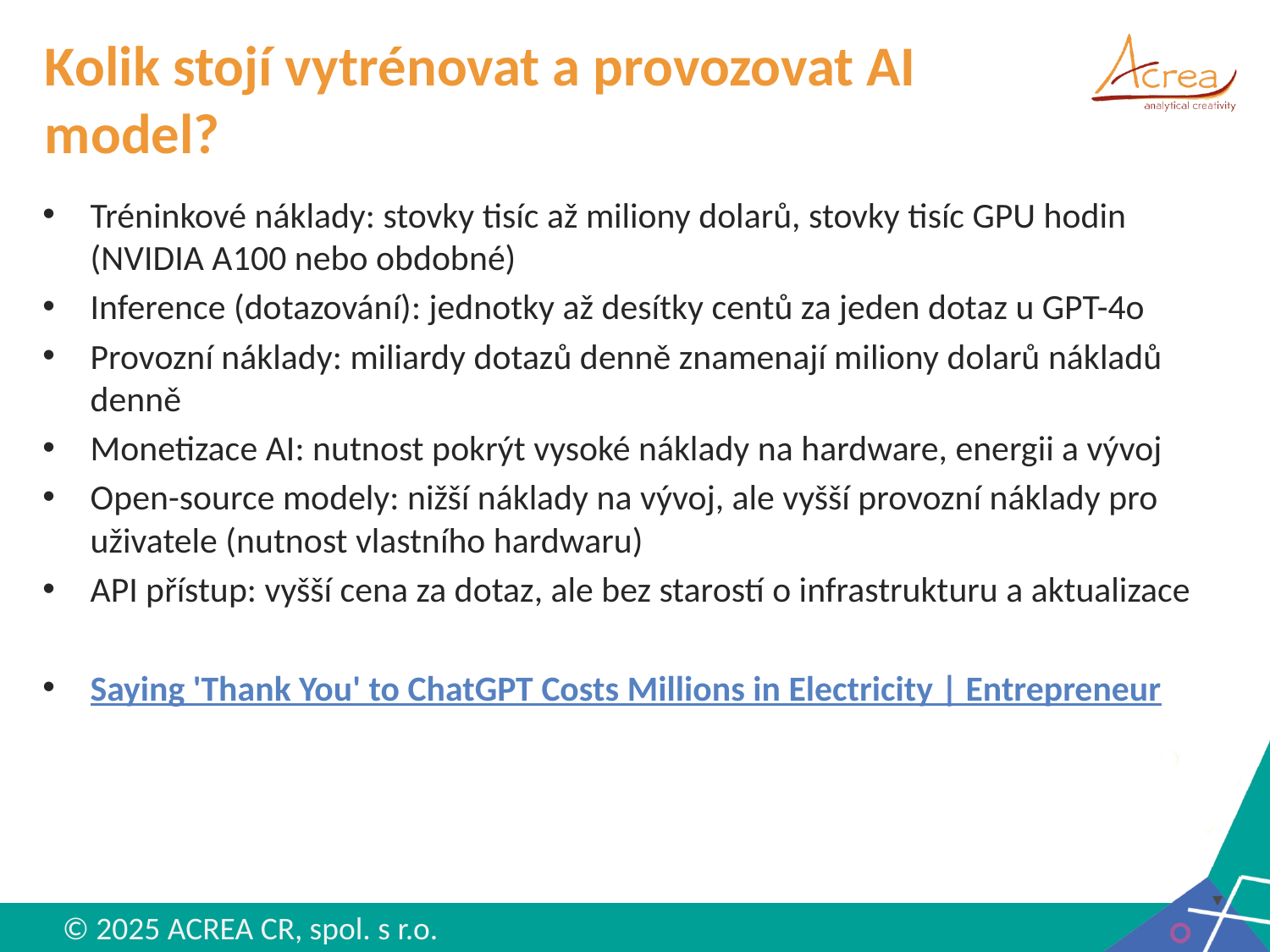

# Kolik stojí vytrénovat a provozovat AI model?
Tréninkové náklady: stovky tisíc až miliony dolarů, stovky tisíc GPU hodin (NVIDIA A100 nebo obdobné)
Inference (dotazování): jednotky až desítky centů za jeden dotaz u GPT-4o
Provozní náklady: miliardy dotazů denně znamenají miliony dolarů nákladů denně
Monetizace AI: nutnost pokrýt vysoké náklady na hardware, energii a vývoj
Open-source modely: nižší náklady na vývoj, ale vyšší provozní náklady pro uživatele (nutnost vlastního hardwaru)
API přístup: vyšší cena za dotaz, ale bez starostí o infrastrukturu a aktualizace

Saying 'Thank You' to ChatGPT Costs Millions in Electricity | Entrepreneur